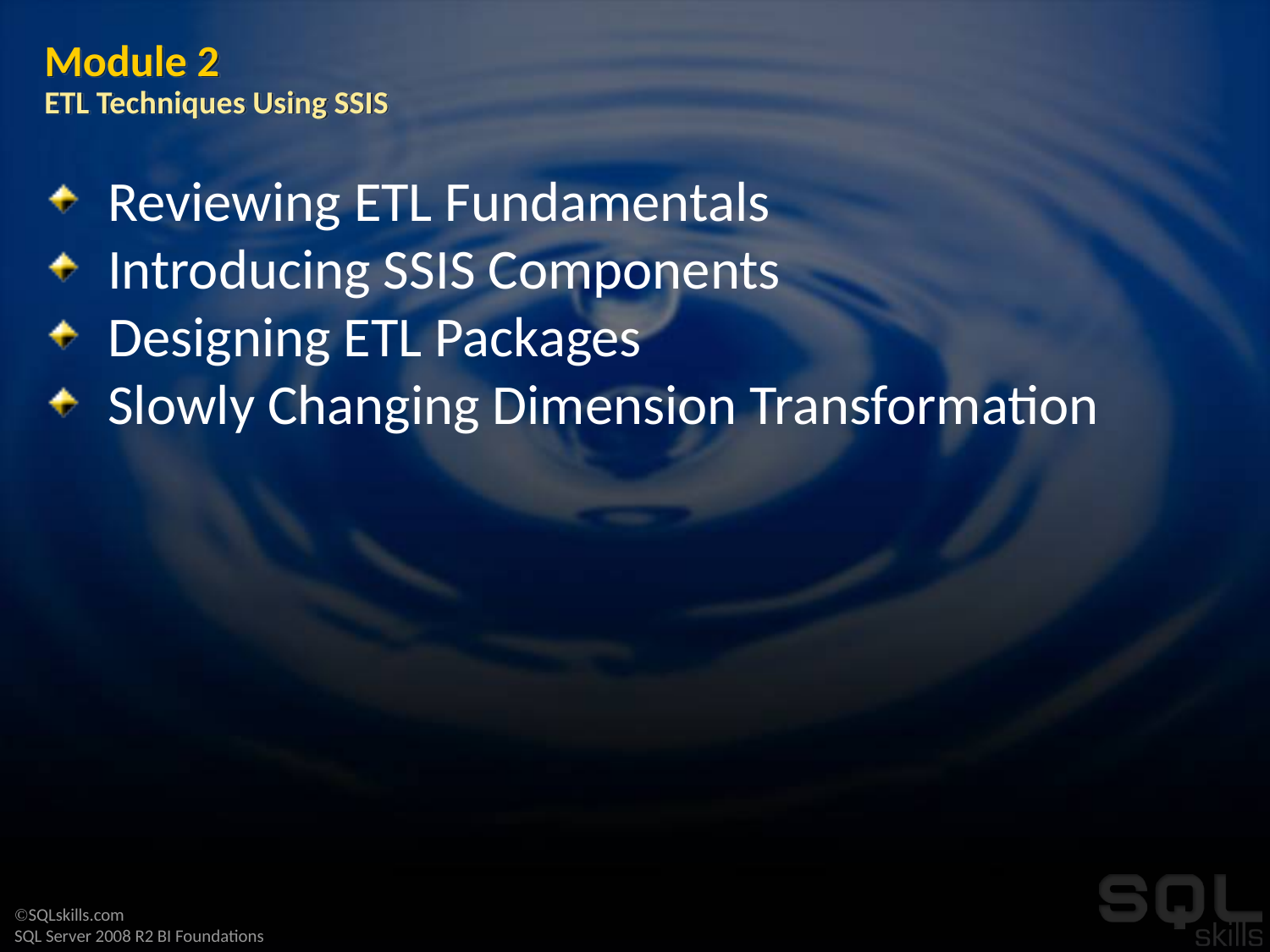

# Module 2 ETL Techniques Using SSIS
Reviewing ETL Fundamentals
Introducing SSIS Components
Designing ETL Packages
Slowly Changing Dimension Transformation